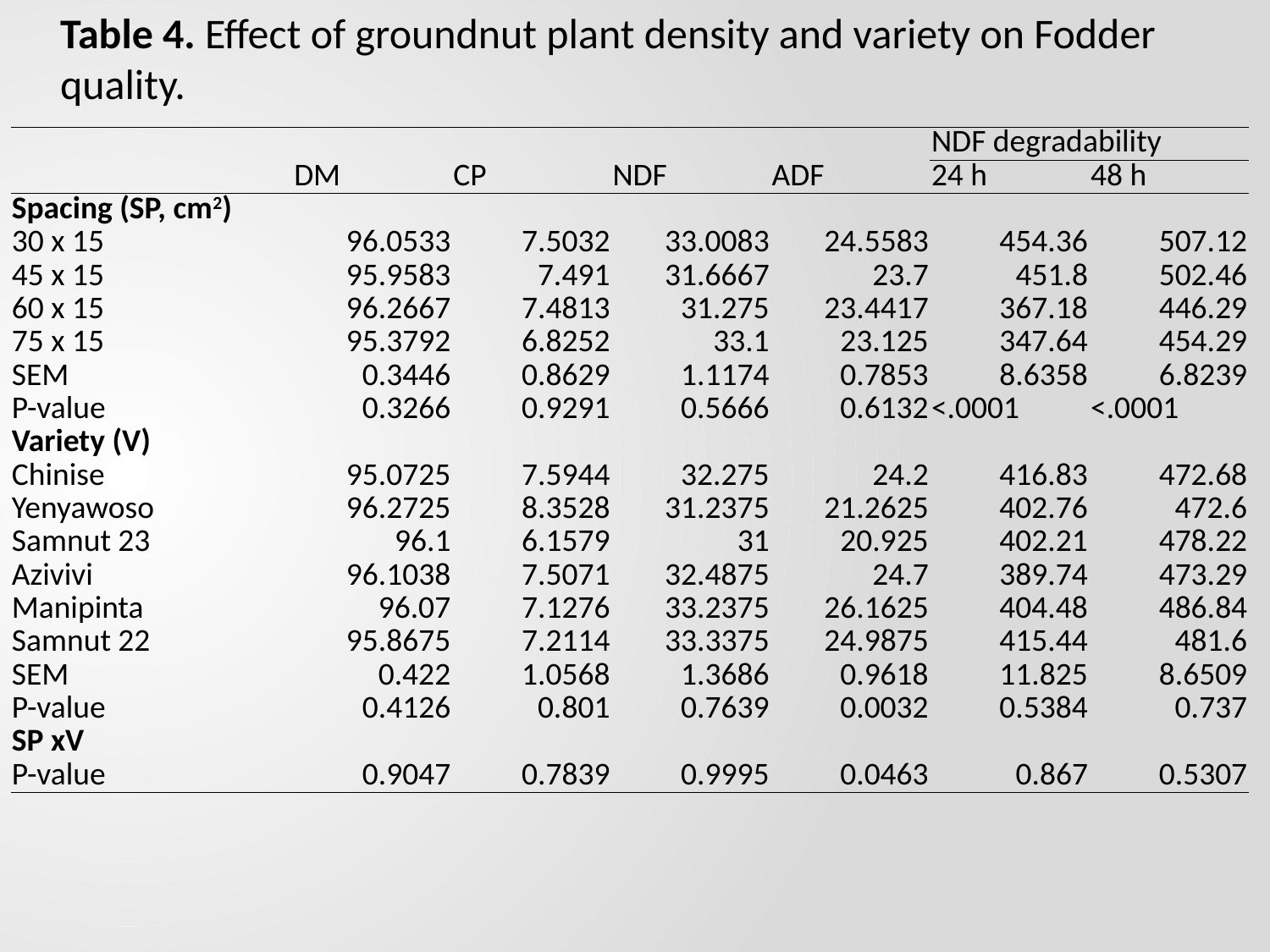

Table 4. Effect of groundnut plant density and variety on Fodder quality.
|  |  |  |  |  | NDF degradability |  |
| --- | --- | --- | --- | --- | --- | --- |
|  | DM | CP | NDF | ADF | 24 h | 48 h |
| Spacing (SP, cm2) |  |  |  |  |  |  |
| 30 x 15 | 96.0533 | 7.5032 | 33.0083 | 24.5583 | 454.36 | 507.12 |
| 45 x 15 | 95.9583 | 7.491 | 31.6667 | 23.7 | 451.8 | 502.46 |
| 60 x 15 | 96.2667 | 7.4813 | 31.275 | 23.4417 | 367.18 | 446.29 |
| 75 x 15 | 95.3792 | 6.8252 | 33.1 | 23.125 | 347.64 | 454.29 |
| SEM | 0.3446 | 0.8629 | 1.1174 | 0.7853 | 8.6358 | 6.8239 |
| P-value | 0.3266 | 0.9291 | 0.5666 | 0.6132 | <.0001 | <.0001 |
| Variety (V) |  |  |  |  |  |  |
| Chinise | 95.0725 | 7.5944 | 32.275 | 24.2 | 416.83 | 472.68 |
| Yenyawoso | 96.2725 | 8.3528 | 31.2375 | 21.2625 | 402.76 | 472.6 |
| Samnut 23 | 96.1 | 6.1579 | 31 | 20.925 | 402.21 | 478.22 |
| Azivivi | 96.1038 | 7.5071 | 32.4875 | 24.7 | 389.74 | 473.29 |
| Manipinta | 96.07 | 7.1276 | 33.2375 | 26.1625 | 404.48 | 486.84 |
| Samnut 22 | 95.8675 | 7.2114 | 33.3375 | 24.9875 | 415.44 | 481.6 |
| SEM | 0.422 | 1.0568 | 1.3686 | 0.9618 | 11.825 | 8.6509 |
| P-value | 0.4126 | 0.801 | 0.7639 | 0.0032 | 0.5384 | 0.737 |
| SP xV |  |  |  |  |  |  |
| P-value | 0.9047 | 0.7839 | 0.9995 | 0.0463 | 0.867 | 0.5307 |